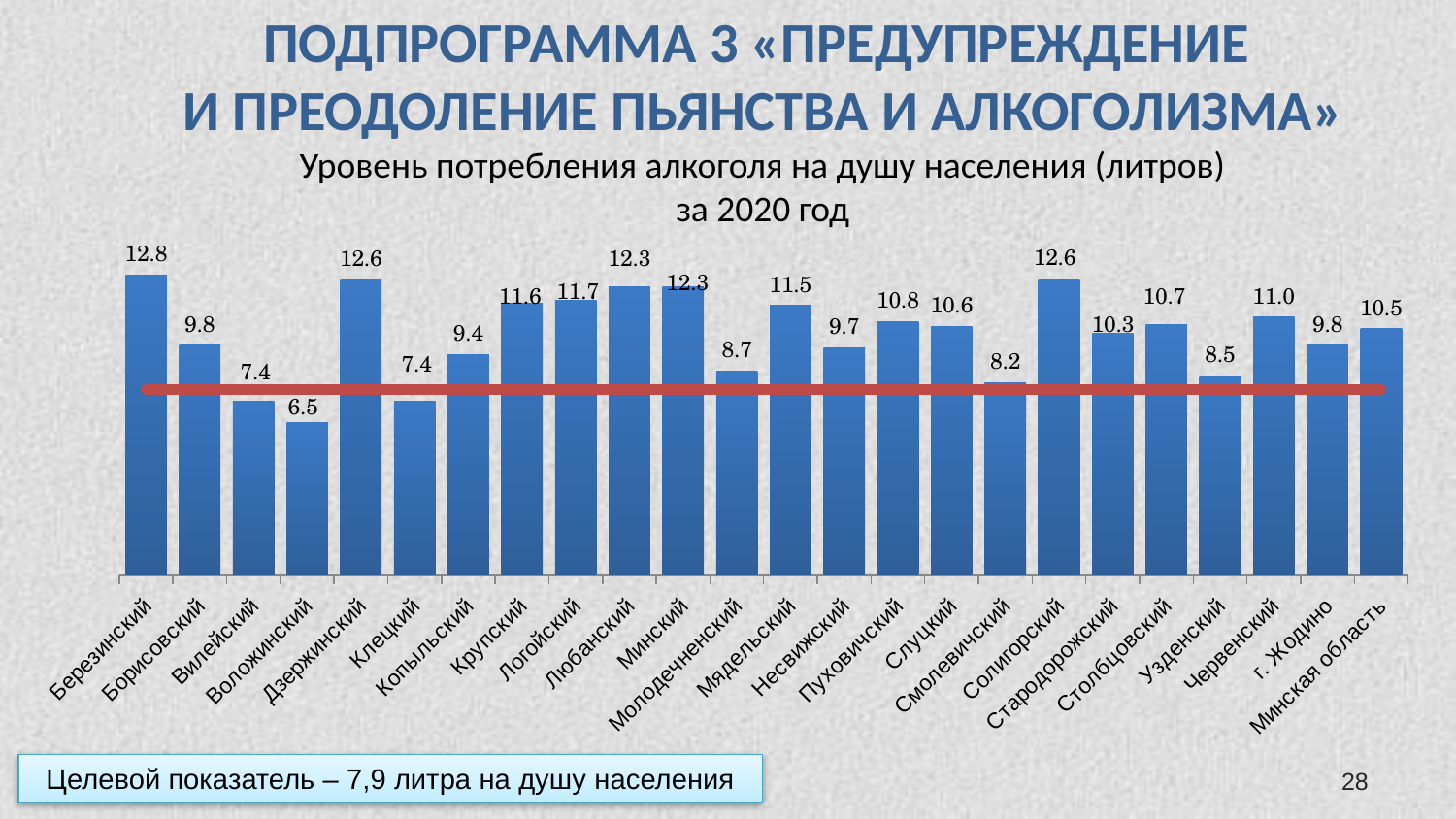

# ПОДПРОГРАММА 3 «ПРЕДУПРЕЖДЕНИЕ И ПРЕОДОЛЕНИЕ ПЬЯНСТВА И АЛКОГОЛИЗМА» Уровень потребления алкоголя на душу населения (литров) за 2020 год

### Chart

| Category |  |  |
|---|---|---|
| Березинский | 12.8 | 7.9 |
| Борисовский | 9.8 | 7.9 |
| Вилейский | 7.4 | 7.9 |
| Воложинский | 6.5 | 7.9 |
| Дзержинский | 12.6 | 7.9 |
| Клецкий | 7.4 | 7.9 |
| Копыльский | 9.4 | 7.9 |
| Крупский | 11.6 | 7.9 |
| Логойский | 11.7 | 7.9 |
| Любанский | 12.3 | 7.9 |
| Минский | 12.3 | 7.9 |
| Молодечненский | 8.700000000000001 | 7.9 |
| Мядельский | 11.5 | 7.9 |
| Несвижский | 9.700000000000001 | 7.9 |
| Пуховичский | 10.8 | 7.9 |
| Слуцкий | 10.6 | 7.9 |
| Смолевичский | 8.200000000000001 | 7.9 |
| Солигорский | 12.6 | 7.9 |
| Стародорожский | 10.3 | 7.9 |
| Столбцовский | 10.7 | 7.9 |
| Узденский | 8.5 | 7.9 |
| Червенский | 11.0 | 7.9 |
| г. Жодино | 9.8 | 7.9 |
| Минская область | 10.5 | 7.9 |
Целевой показатель – 7,9 литра на душу населения
28